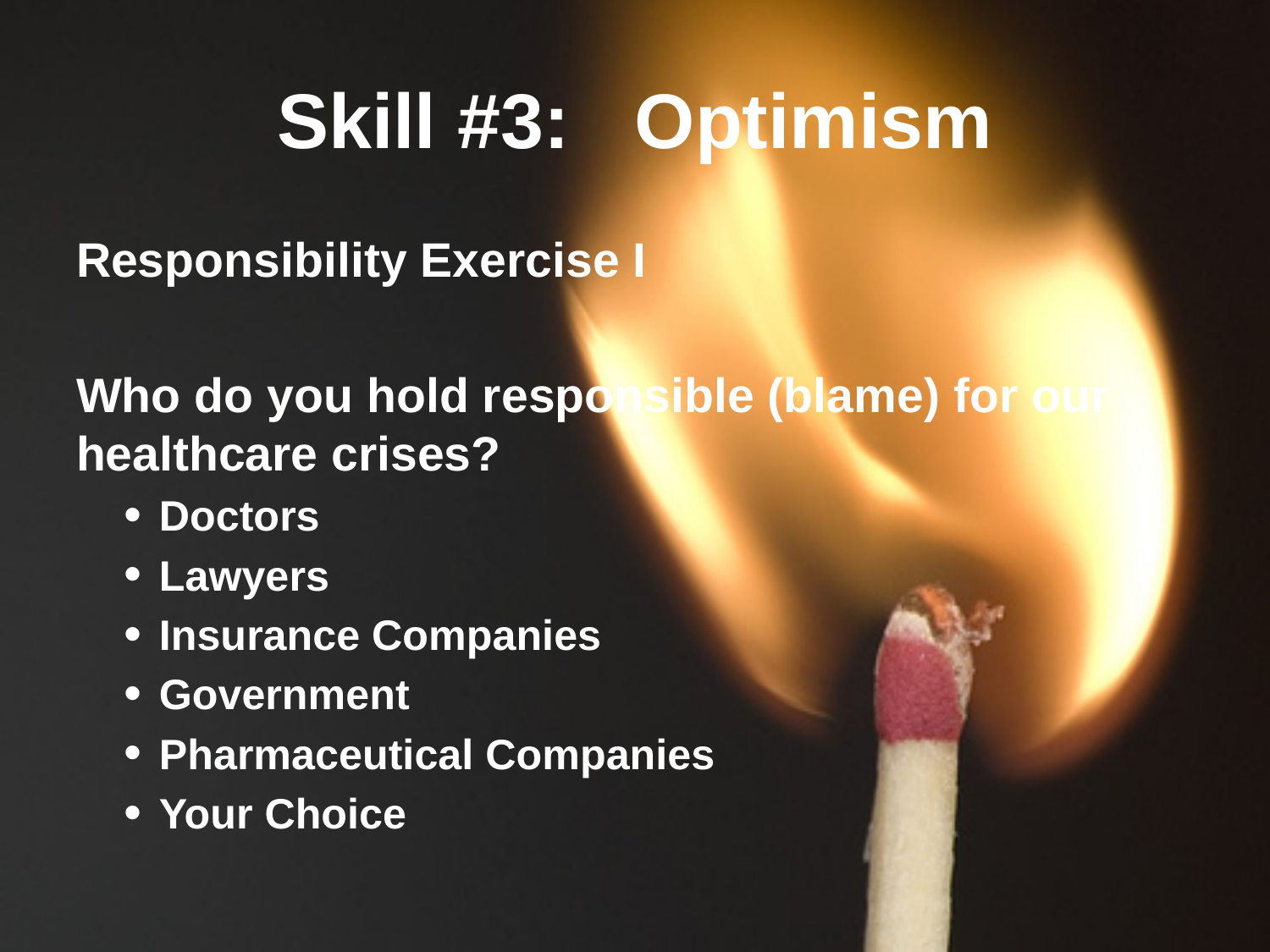

# Skill #3:   Optimism
Responsibility Exercise I

Who do you hold responsible (blame) for our healthcare crises?
Doctors
Lawyers
Insurance Companies
Government
Pharmaceutical Companies
Your Choice